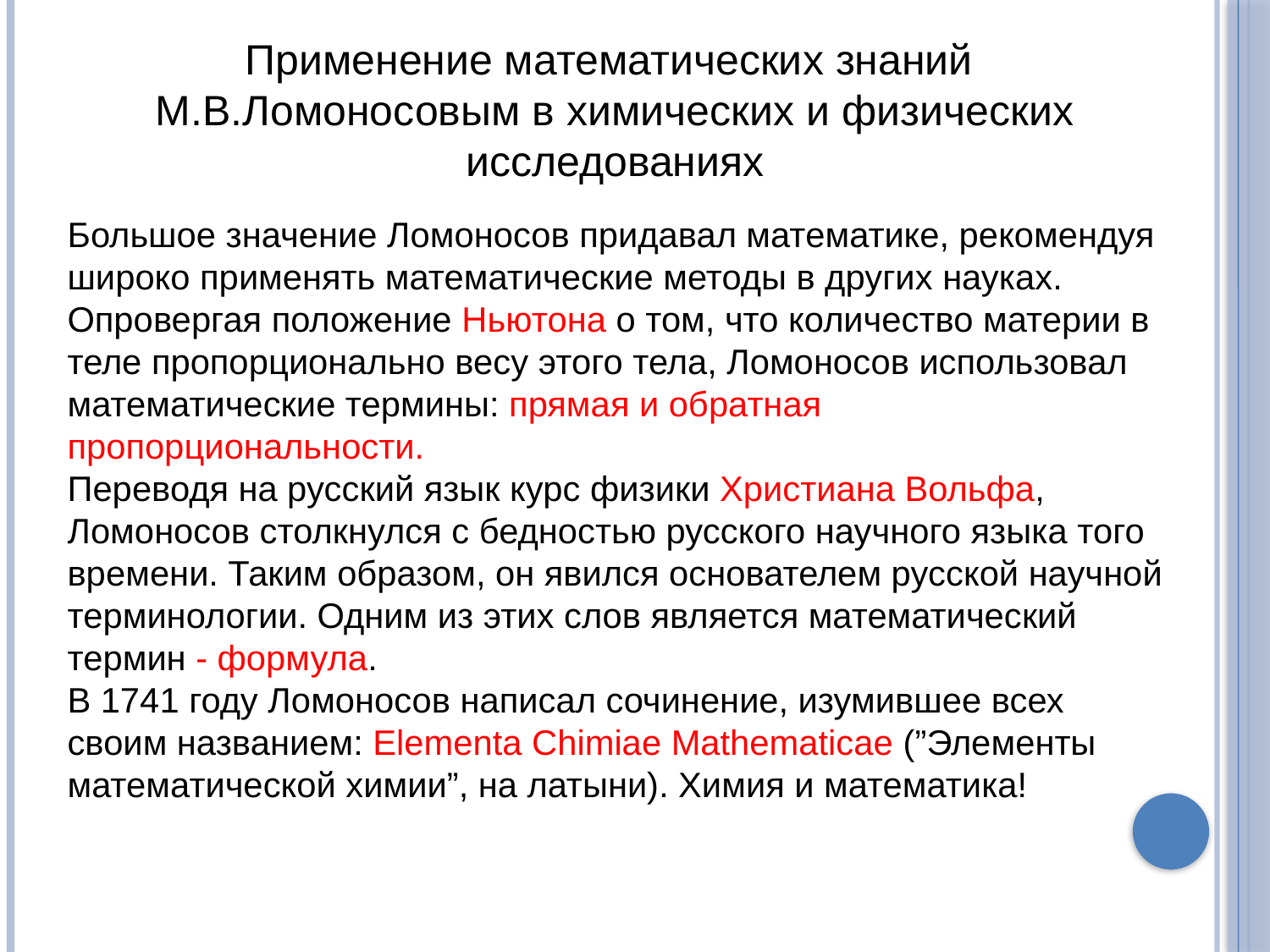

Применение математических знаний  М.В.Ломоносовым в химических и физических исследованиях
Большое значение Ломоносов придавал математике, рекомендуя широко применять математические методы в других науках. Опровергая положение Ньютона о том, что количество материи в теле пропорционально весу этого тела, Ломоносов использовал математические термины: прямая и обратная пропорциональности.
Переводя на русский язык курс физики Христиана Вольфа, Ломоносов столкнулся с бедностью русского научного языка того времени. Таким образом, он явился основателем русской научной терминологии. Одним из этих слов является математический термин - формула.
В 1741 году Ломоносов написал сочинение, изумившее всех своим названием: Elementa Chimiae Mathematicae (”Элементы математической химии”, на латыни). Химия и математика!